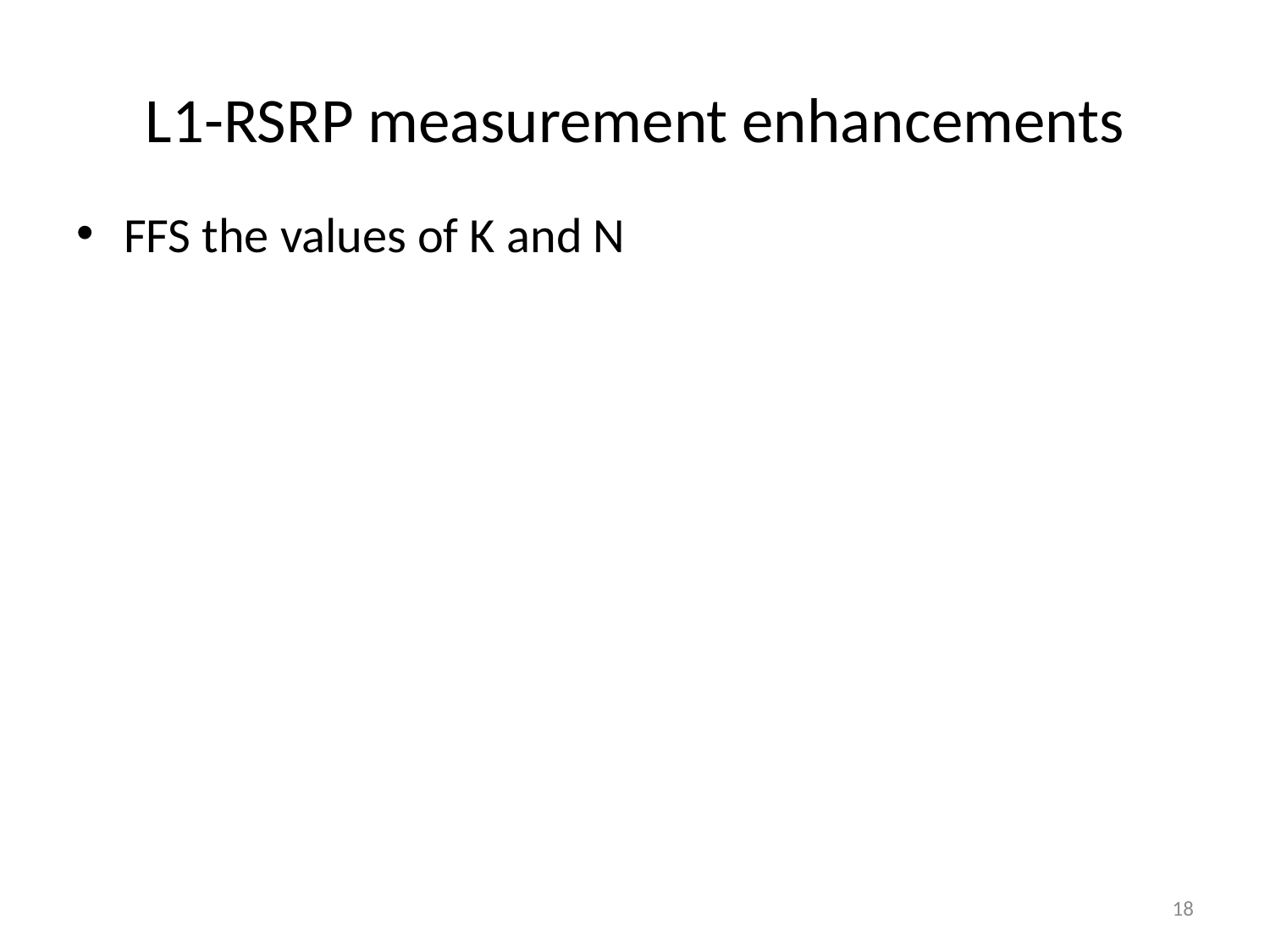

# L1-RSRP measurement enhancements
FFS the values of K and N
18